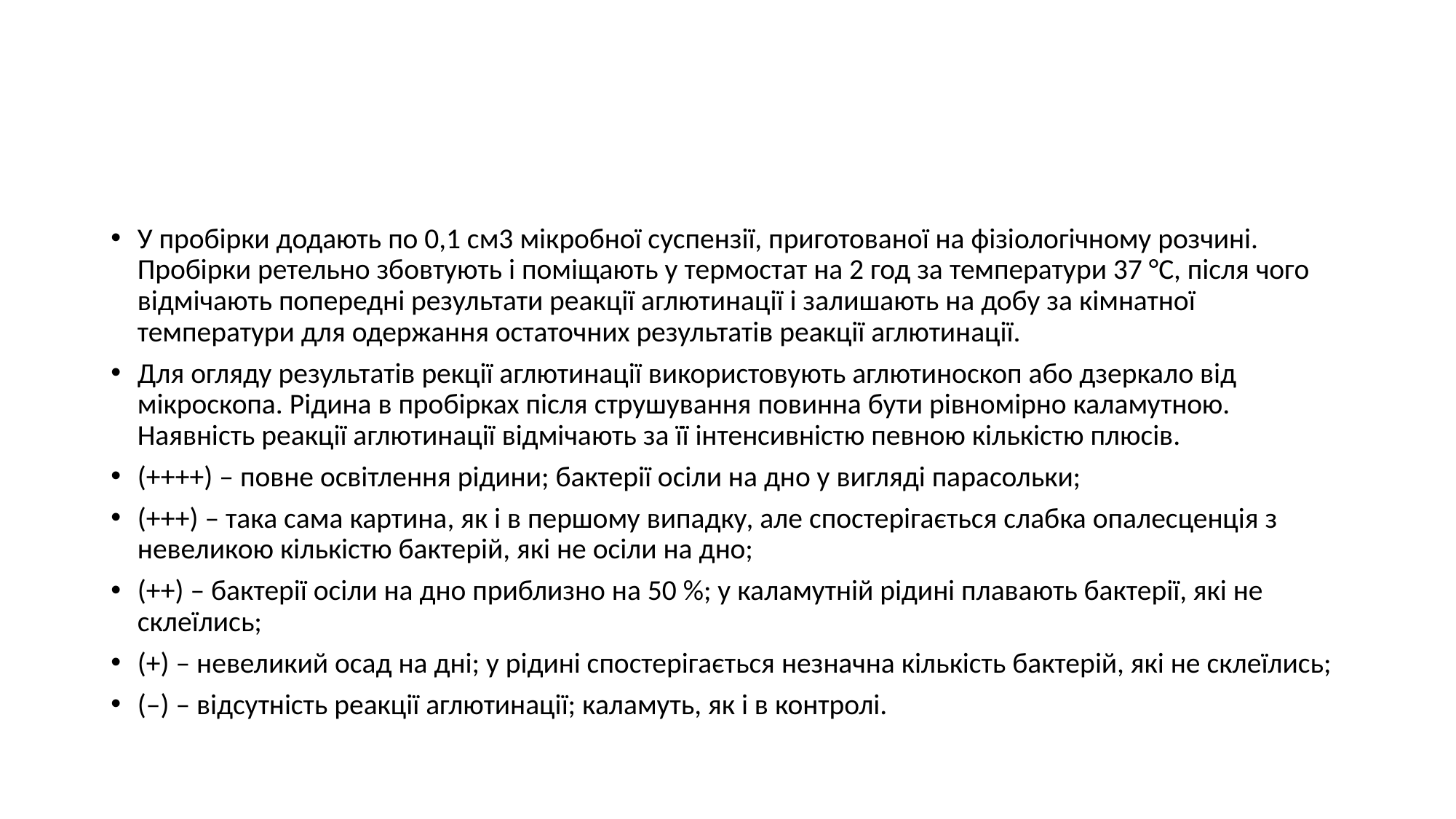

#
У пробірки додають по 0,1 см3 мікробної суспензії, приготованої на фізіологічному розчині. Пробірки ретельно збовтують і поміщають у термостат на 2 год за температури 37 °С, після чого відмічають попередні результати реакції аглютинації і залишають на добу за кімнатної температури для одержання остаточних результатів реакції аглютинації.
Для огляду результатів рекції аглютинації використовують аглютиноскоп або дзеркало від мікроскопа. Рідина в пробірках після струшування повинна бути рівномірно каламутною. Наявність реакції аглютинації відмічають за її інтенсивністю певною кількістю плюсів.
(++++) – повне освітлення рідини; бактерії осіли на дно у вигляді парасольки;
(+++) – така сама картина, як і в першому випадку, але спостерігається слабка опалесценція з невеликою кількістю бактерій, які не осіли на дно;
(++) – бактерії осіли на дно приблизно на 50 %; у каламутній рідині плавають бактерії, які не склеїлись;
(+) – невеликий осад на дні; у рідині спостерігається незначна кількість бактерій, які не склеїлись;
(–) – відсутність реакції аглютинації; каламуть, як і в контролі.